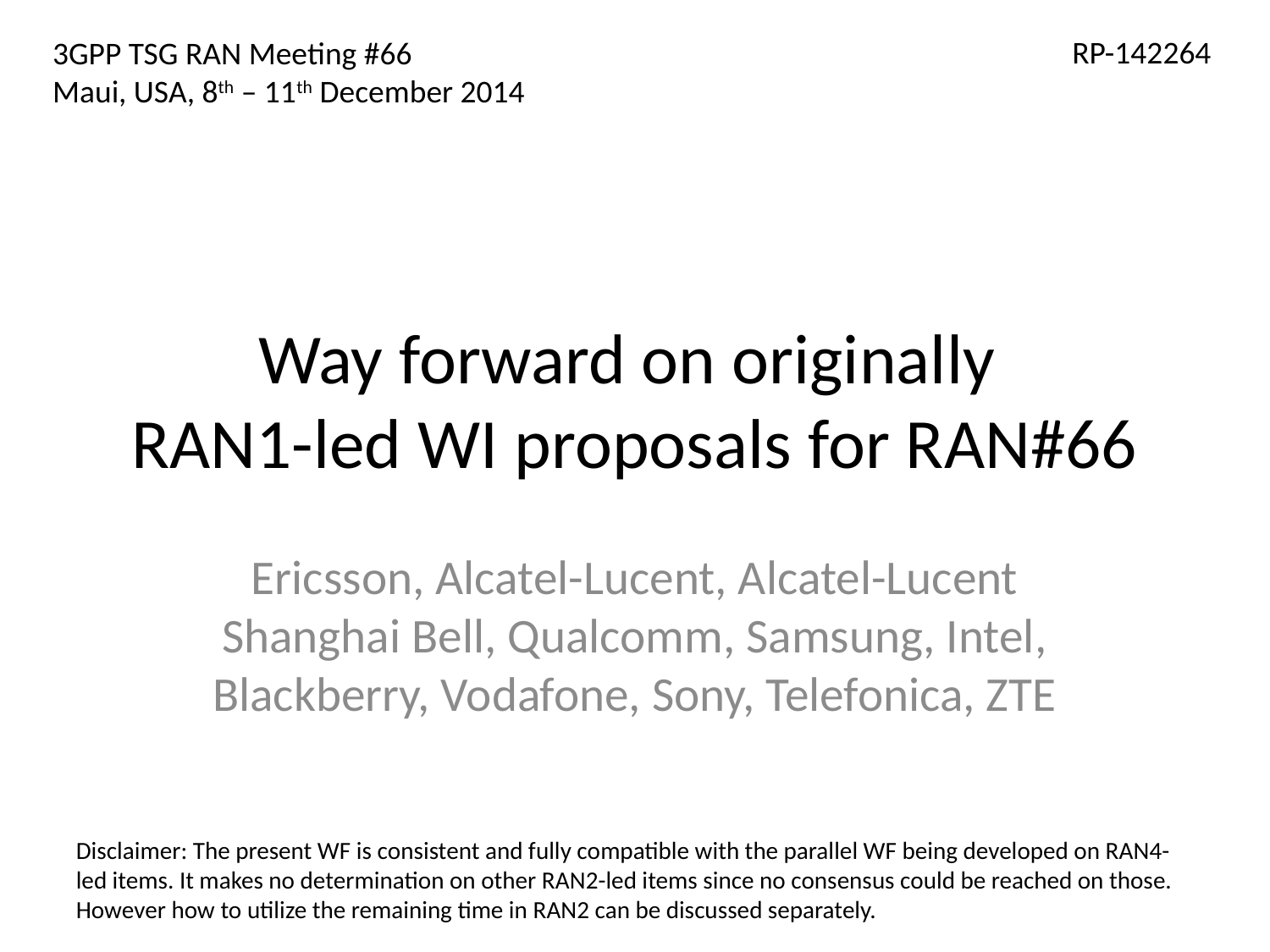

RP-142264
3GPP TSG RAN Meeting #66
Maui, USA, 8th – 11th December 2014
# Way forward on originally RAN1-led WI proposals for RAN#66
Ericsson, Alcatel-Lucent, Alcatel-Lucent Shanghai Bell, Qualcomm, Samsung, Intel, Blackberry, Vodafone, Sony, Telefonica, ZTE
Disclaimer: The present WF is consistent and fully compatible with the parallel WF being developed on RAN4-led items. It makes no determination on other RAN2-led items since no consensus could be reached on those. However how to utilize the remaining time in RAN2 can be discussed separately.